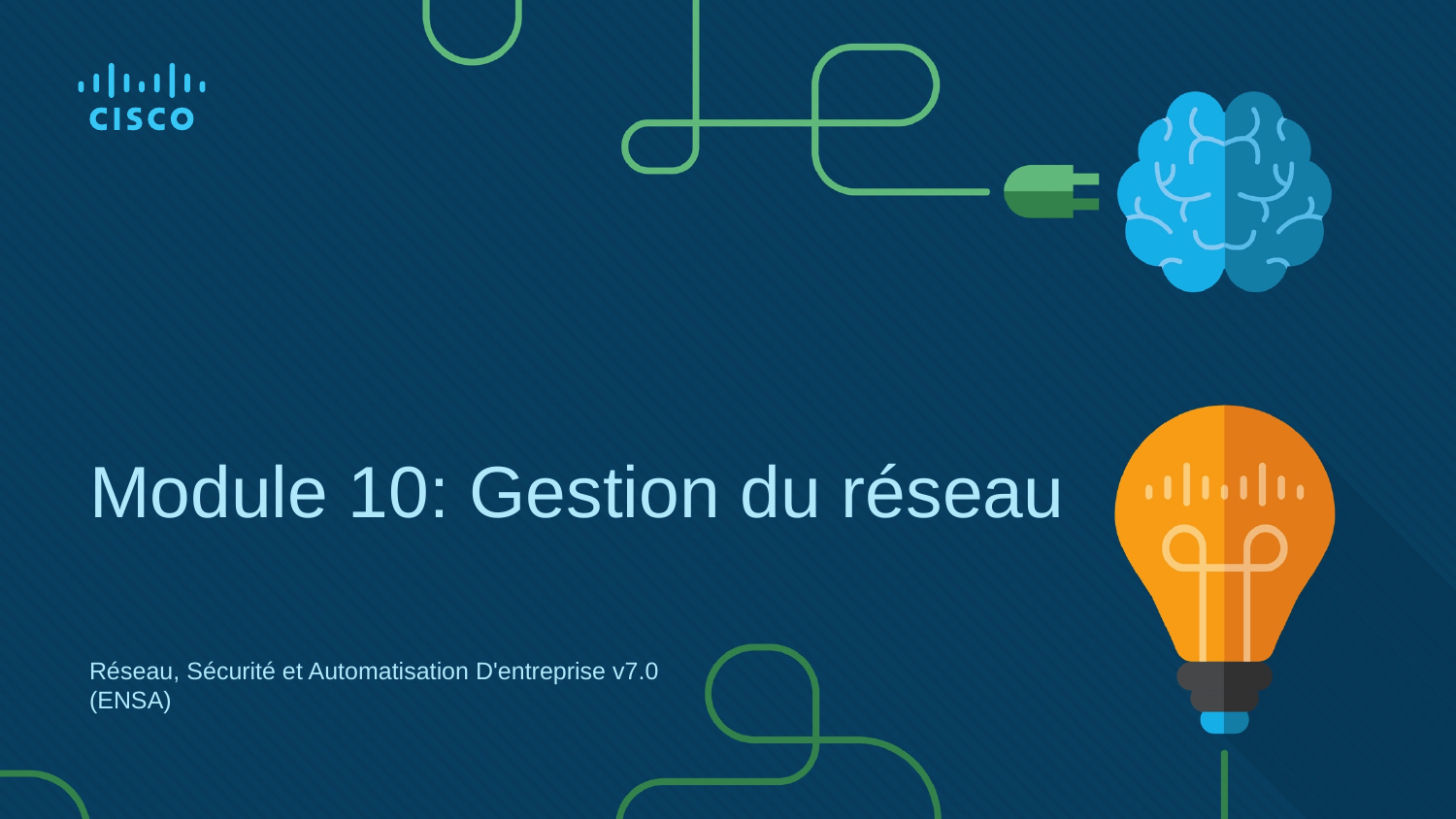

# Module 10: Gestion du réseau
Réseau, Sécurité et Automatisation D'entreprise v7.0
(ENSA)